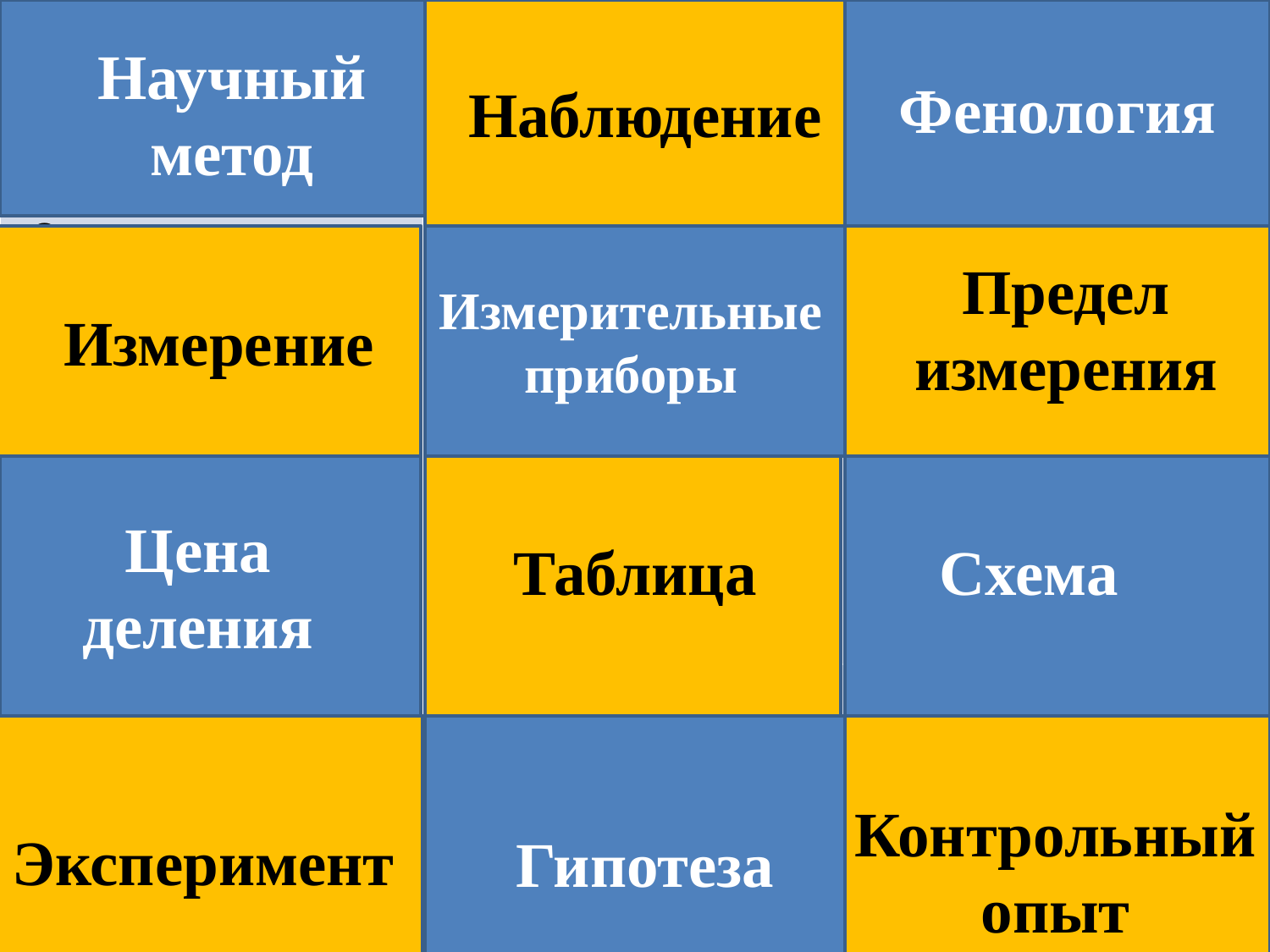

| Совокупность приёмов и операций, используемых при построении системы научных знаний | Восприятие природных объектов или явлений с помощью органов чувств | Наука основанная на наблюдение за сезонными явлениями в жизни растений и животных |
| --- | --- | --- |
| Определение числового значения определенной величины объекта или явления | Для проведения измерения используют … | Наибольшая величина, которая может быть измерена с помощью данного измерительного прибора |
| Величина, соответствующая расстоянию между двумя соседними штрихами шкалы измерительного прибора | Представление количественных или других данных в форме строк и столбцов | Графическое средство представление данных с использованием фигур с надписями, соединённых линиями или стрелками |
| Наблюдение в специально созданных и контролируемых условиях, которые позволяют установить, как эти условия влияют на объект | Подтверждение или опровержение научного предположения | Опыт условия которого отличаются от условий эксперимента одним фактором |
Научный метод
#
Фенология
Наблюдение

Предел измерения
Измерительные приборы
Измерение

Цена деления
Таблица
Схема

Контрольный опыт
Эксперимент
Гипотеза